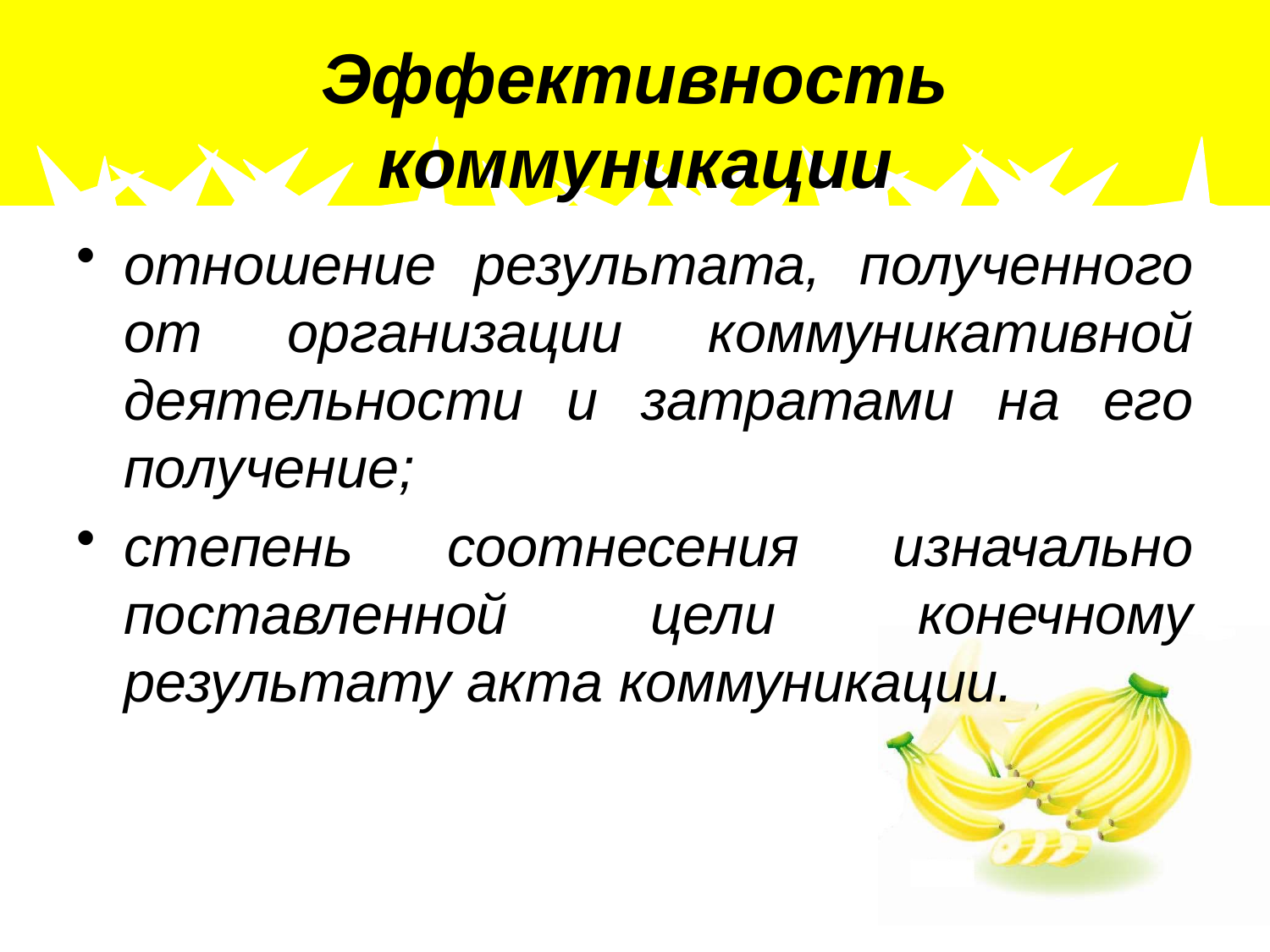

# Эффективность коммуникации
отношение результата, полученного от организации коммуникативной деятельности и затратами на его получение;
степень соотнесения изначально поставленной цели конечному результату акта коммуникации.